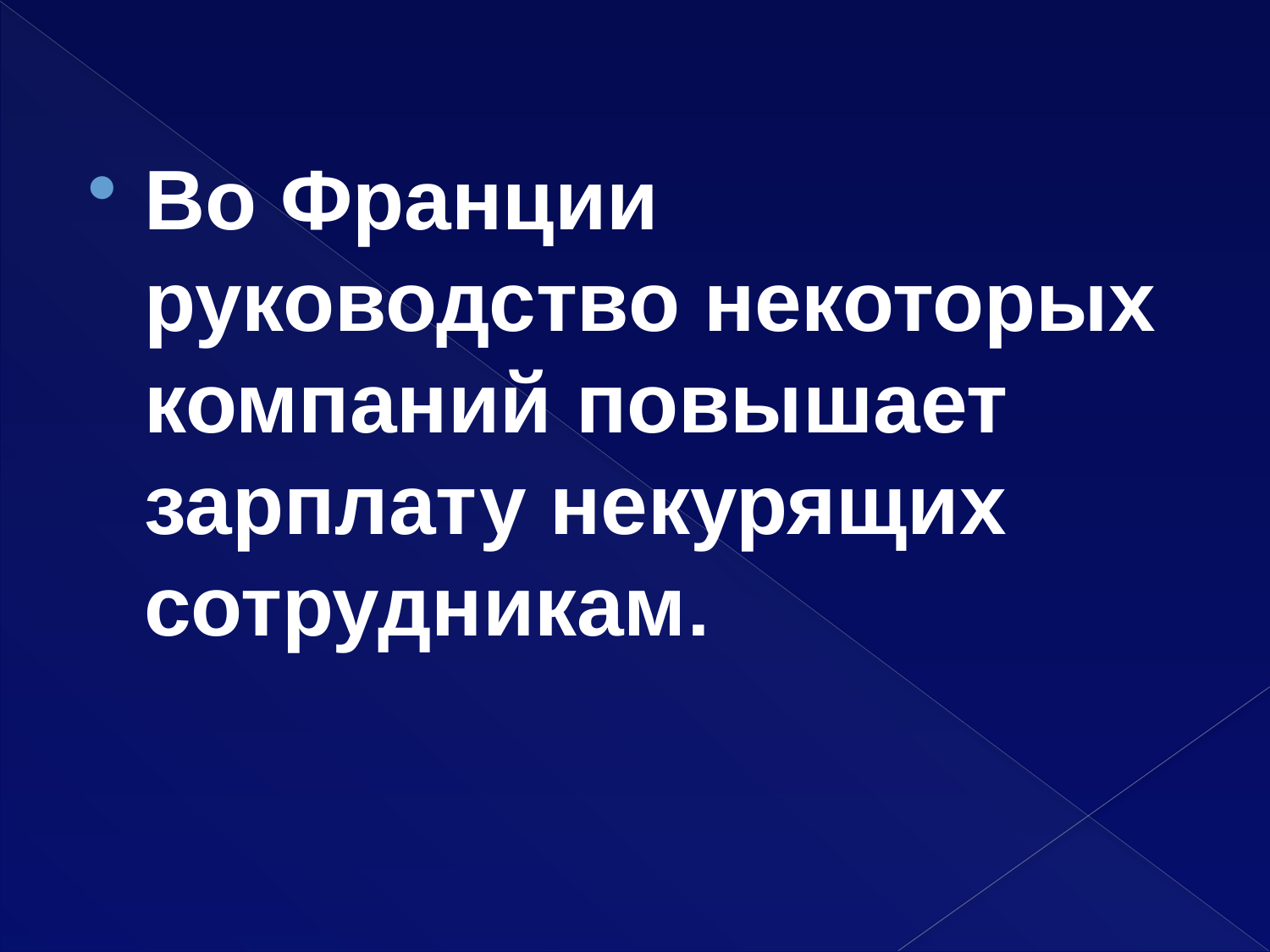

Во Франции руководство некоторых компаний повышает зарплату некурящих сотрудникам.